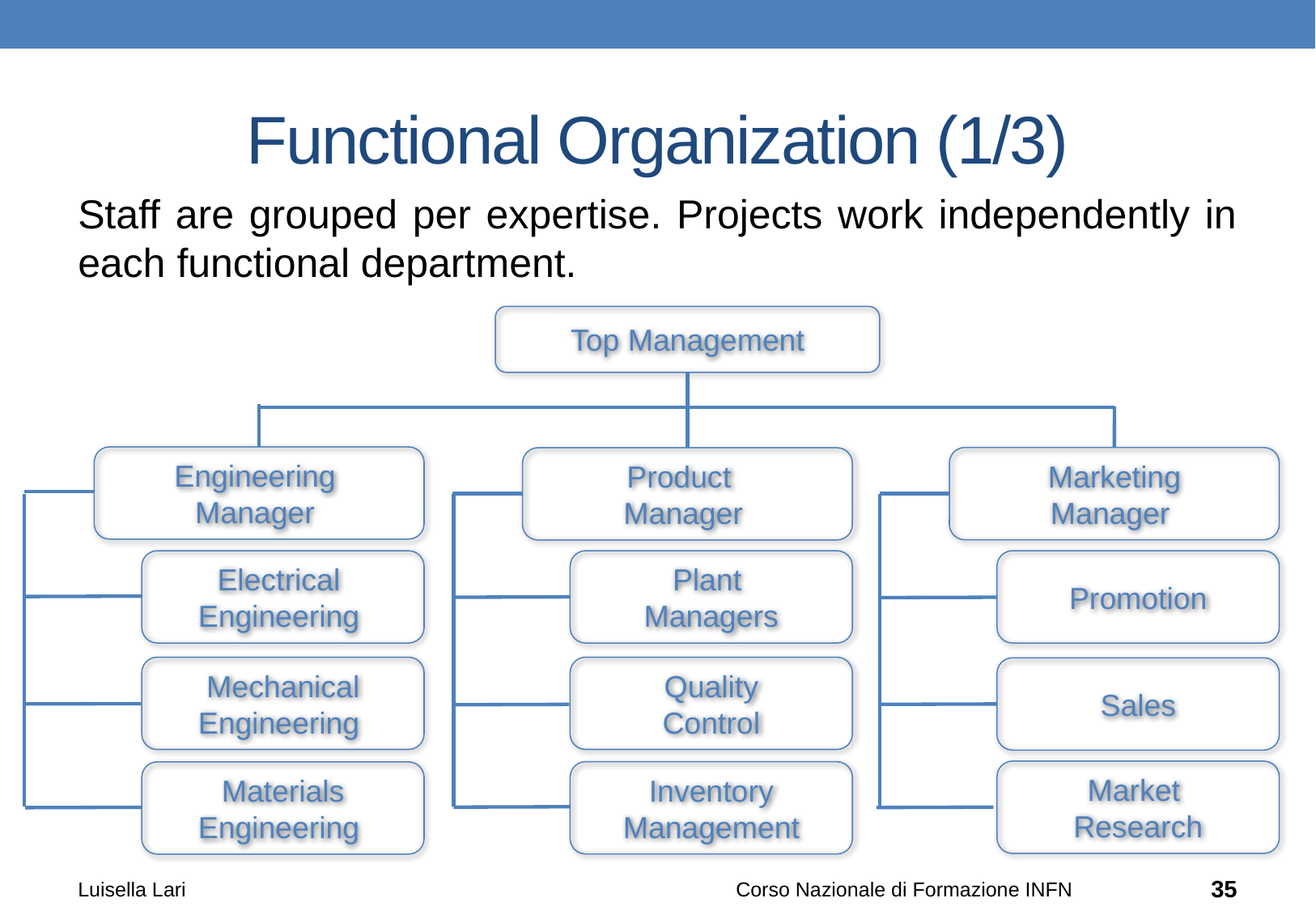

# Functional Organization (1/3)
Staff are grouped per expertise. Projects work independently in each functional department.
Top Management
Engineering
Manager
Marketing
Manager
Product
Manager
Electrical
Engineering
Plant
Managers
Promotion
Mechanical
Engineering
Quality
Control
Sales
Market
Research
Inventory
Management
Materials
Engineering
Luisella Lari
Corso Nazionale di Formazione INFN
35